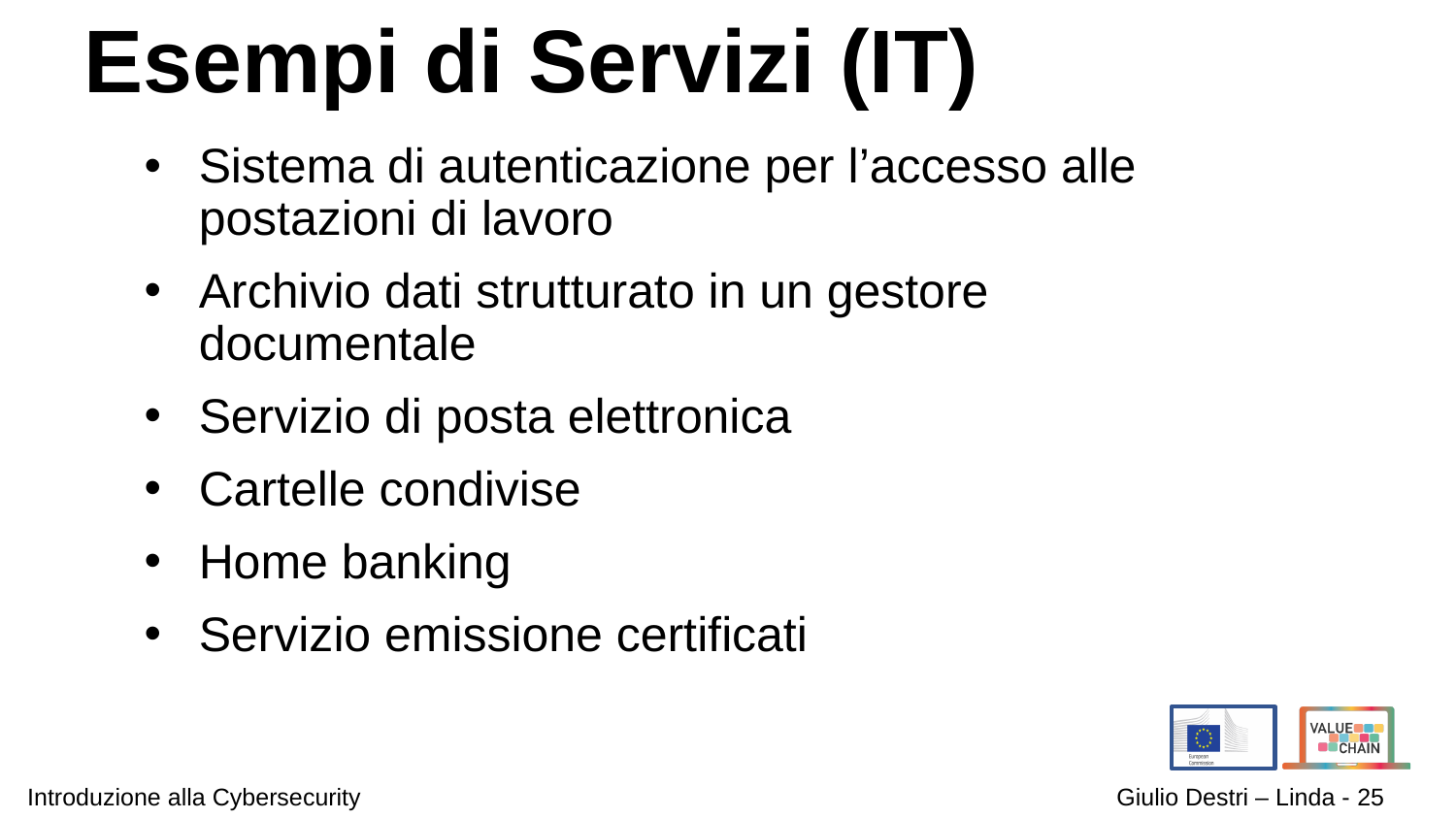

# Esempi di Servizi (IT)
Sistema di autenticazione per l’accesso alle postazioni di lavoro
Archivio dati strutturato in un gestore documentale
Servizio di posta elettronica
Cartelle condivise
Home banking
Servizio emissione certificati